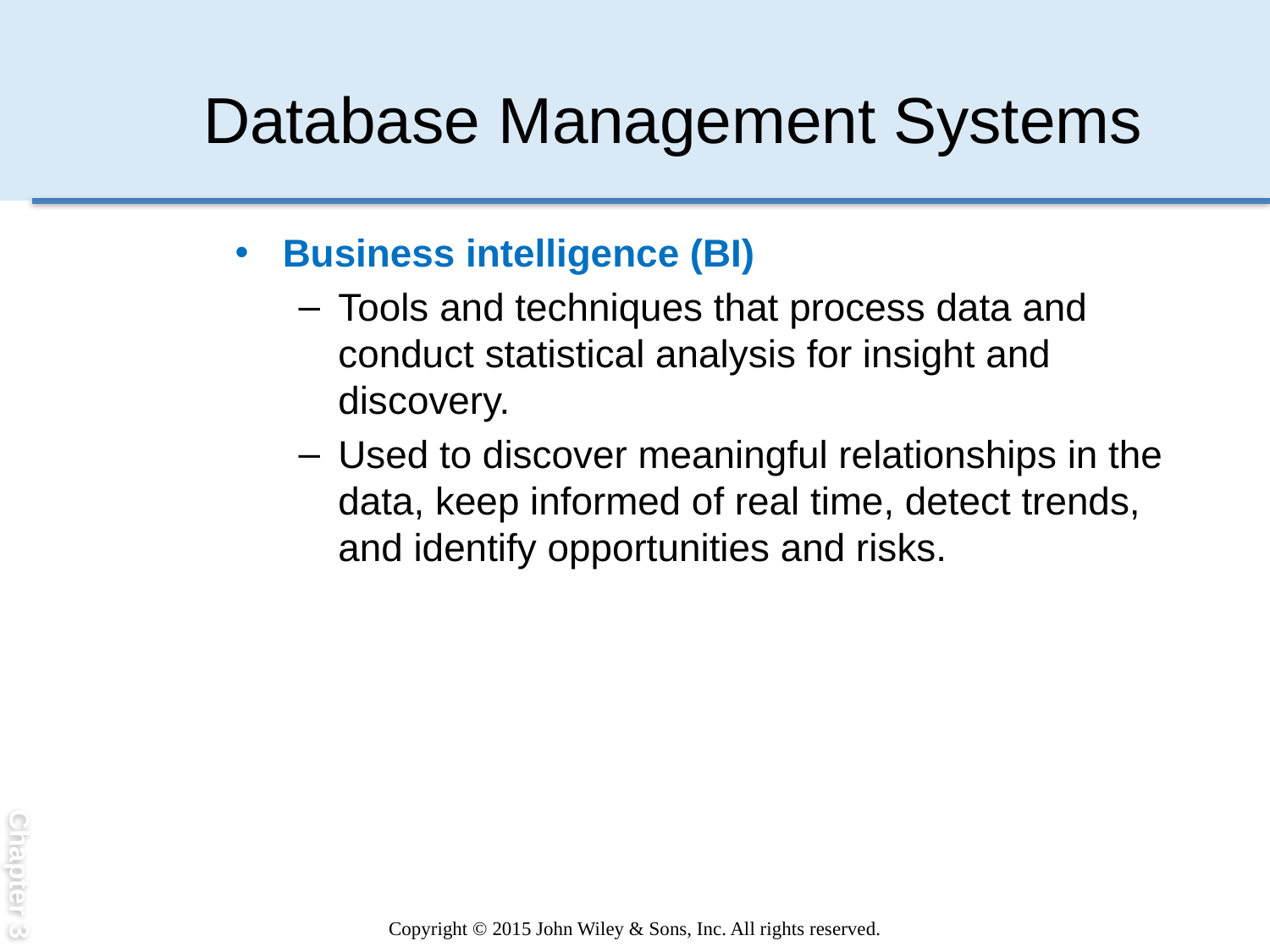

Chapter 3
# Database Management Systems
Business intelligence (BI)
Tools and techniques that process data and conduct statistical analysis for insight and discovery.
Used to discover meaningful relationships in the data, keep informed of real time, detect trends, and identify opportunities and risks.